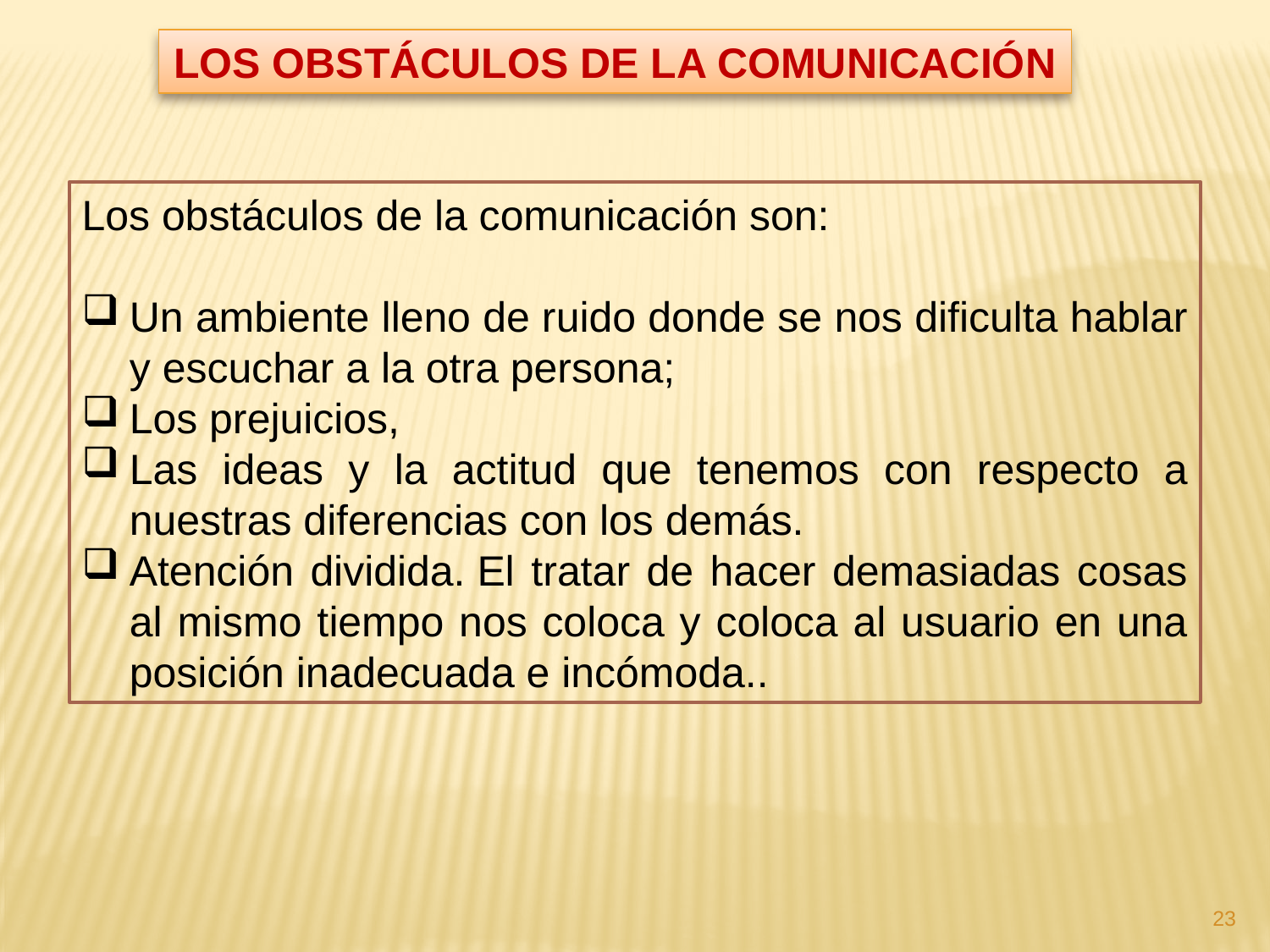

LOS OBSTÁCULOS DE LA COMUNICACIÓN
Los obstáculos de la comunicación son:

Un ambiente lleno de ruido donde se nos dificulta hablar y escuchar a la otra persona;
Los prejuicios,
Las ideas y la actitud que tenemos con respecto a nuestras diferencias con los demás.
Atención dividida. El tratar de hacer demasiadas cosas al mismo tiempo nos coloca y coloca al usuario en una posición inadecuada e incómoda..
23